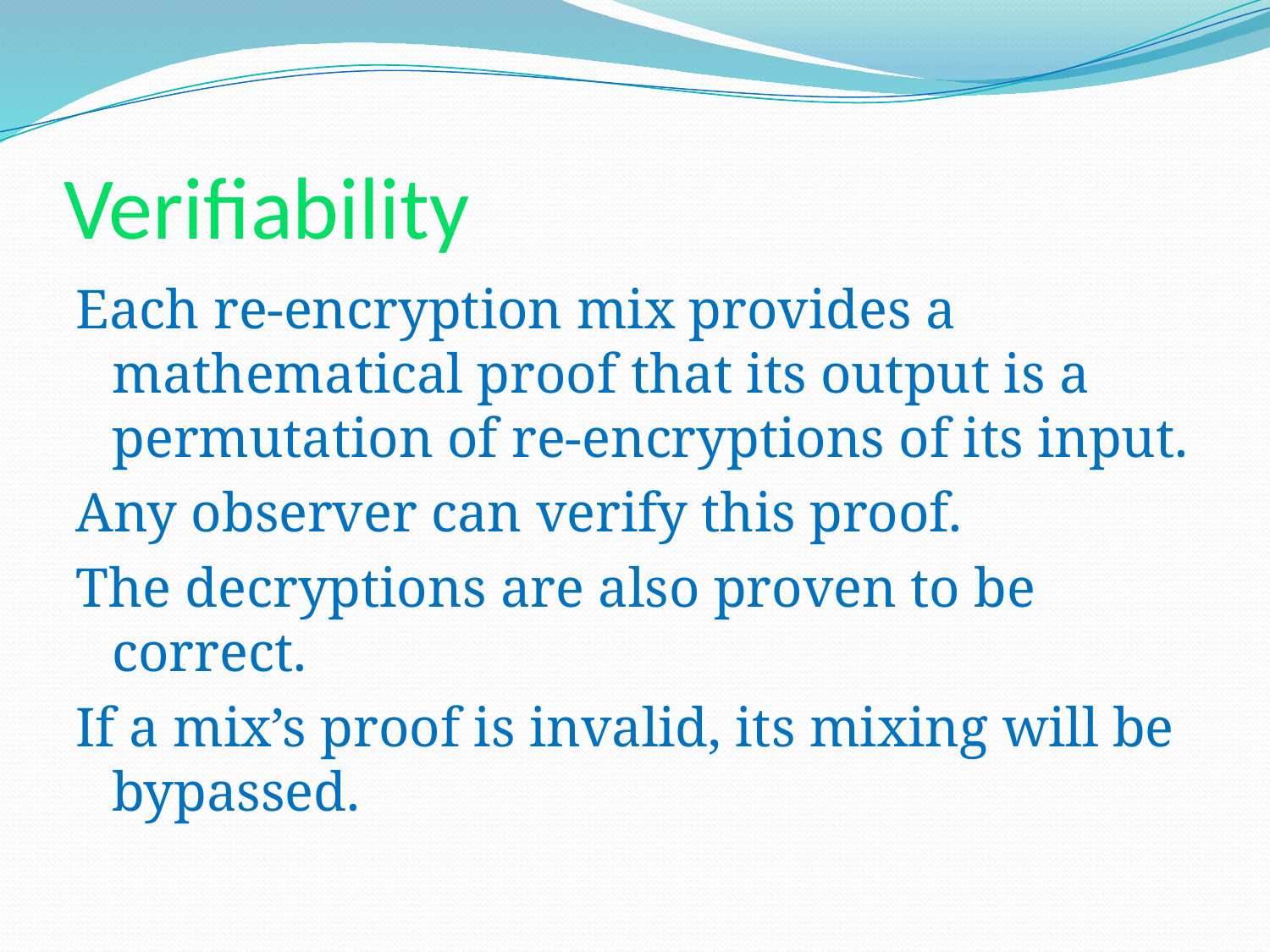

# Verifiability
Each re-encryption mix provides a mathematical proof that its output is a permutation of re-encryptions of its input.
Any observer can verify this proof.
The decryptions are also proven to be correct.
If a mix’s proof is invalid, its mixing will be bypassed.